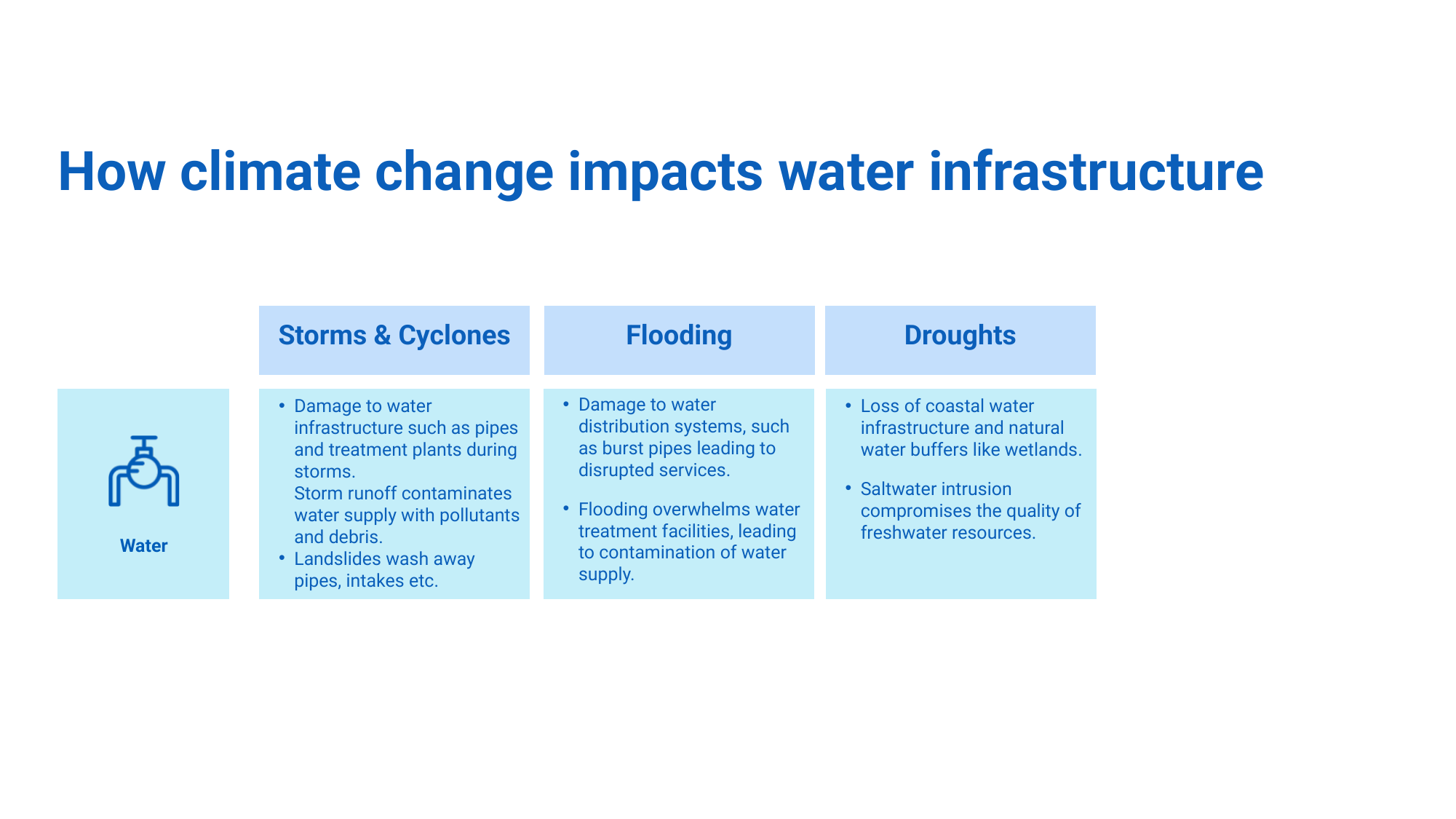

How climate change impacts water infrastructure

Flooding
Droughts
Storms & Cyclones

Damage to water distribution systems, such as burst pipes leading to disrupted services.
Flooding overwhelms water treatment facilities, leading to contamination of water supply.
Damage to water infrastructure such as pipes and treatment plants during storms.
Storm runoff contaminates water supply with pollutants and debris.
Landslides wash away pipes, intakes etc.

Loss of coastal water infrastructure and natural water buffers like wetlands.
Saltwater intrusion compromises the quality of freshwater resources.

Water

16